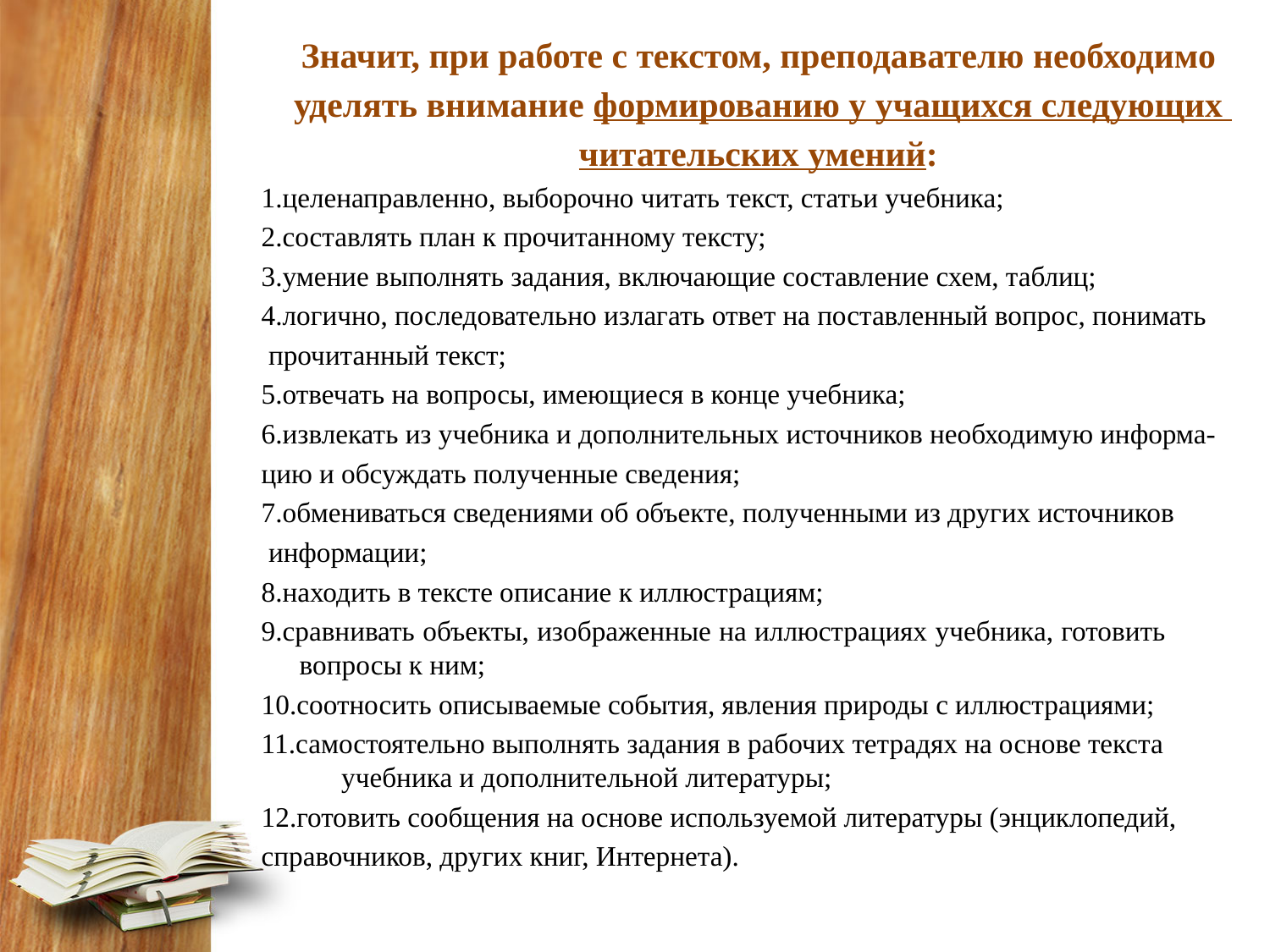

Значит, при работе с текстом, преподавателю необходимо
 уделять внимание формированию у учащихся следующих
читательских умений:
1.целенаправленно, выборочно читать текст, статьи учебника;
2.составлять план к прочитанному тексту;
3.умение выполнять задания, включающие составление схем, таблиц;
4.логично, последовательно излагать ответ на поставленный вопрос, понимать
 прочитанный текст;
5.отвечать на вопросы, имеющиеся в конце учебника;
6.извлекать из учебника и дополнительных источников необходимую информа-
цию и обсуждать полученные сведения;
7.обмениваться сведениями об объекте, полученными из других источников
 информации;
8.находить в тексте описание к иллюстрациям;
9.сравнивать объекты, изображенные на иллюстрациях учебника, готовить            вопросы к ним;
10.соотносить описываемые события, явления природы с иллюстрациями;
11.самостоятельно выполнять задания в рабочих тетрадях на основе текста                    учебника и дополнительной литературы;
12.готовить сообщения на основе используемой литературы (энциклопедий,
справочников, других книг, Интернета).